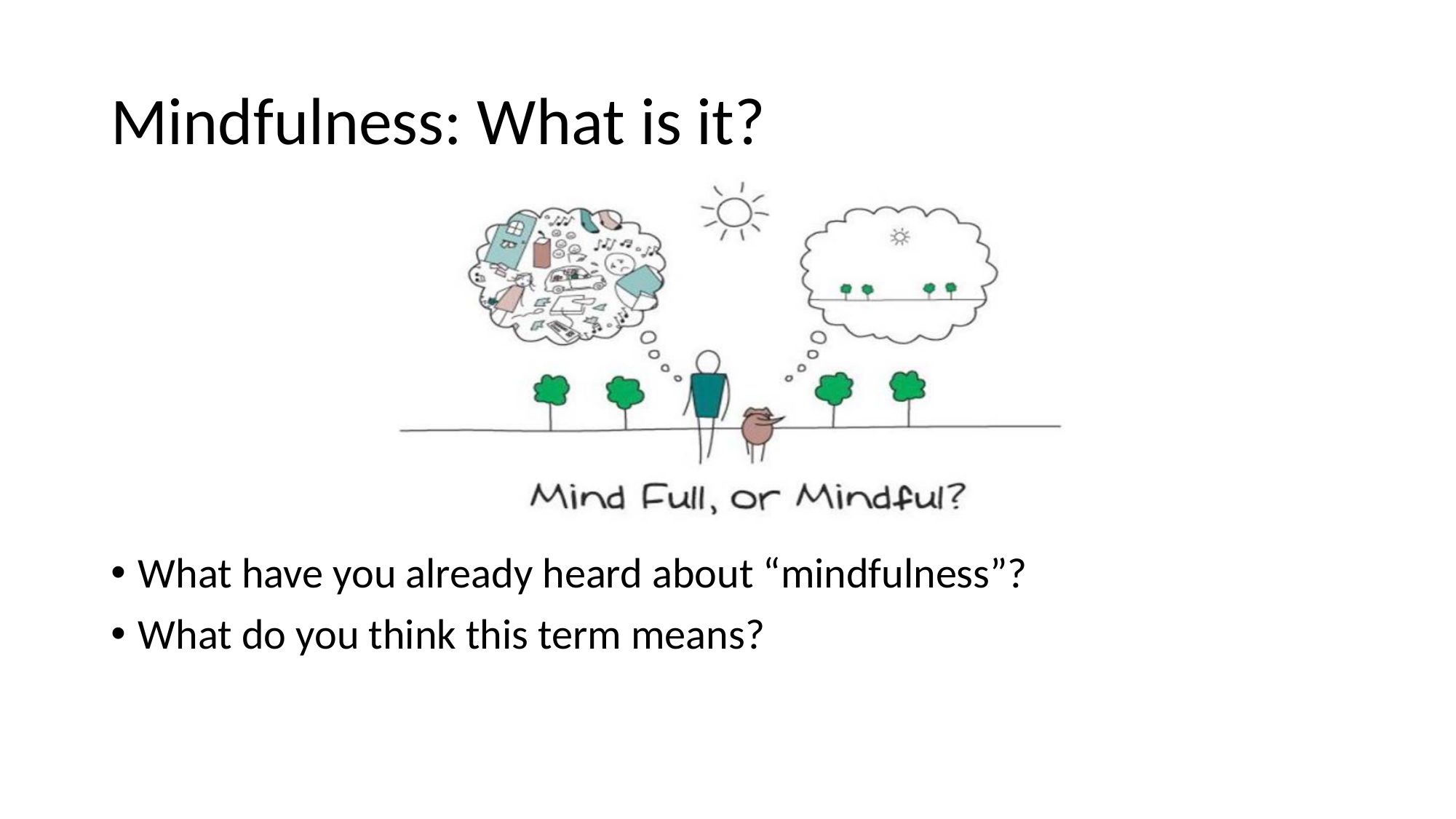

# Mindfulness: What is it?

What have you already heard about “mindfulness”?
What do you think this term means?